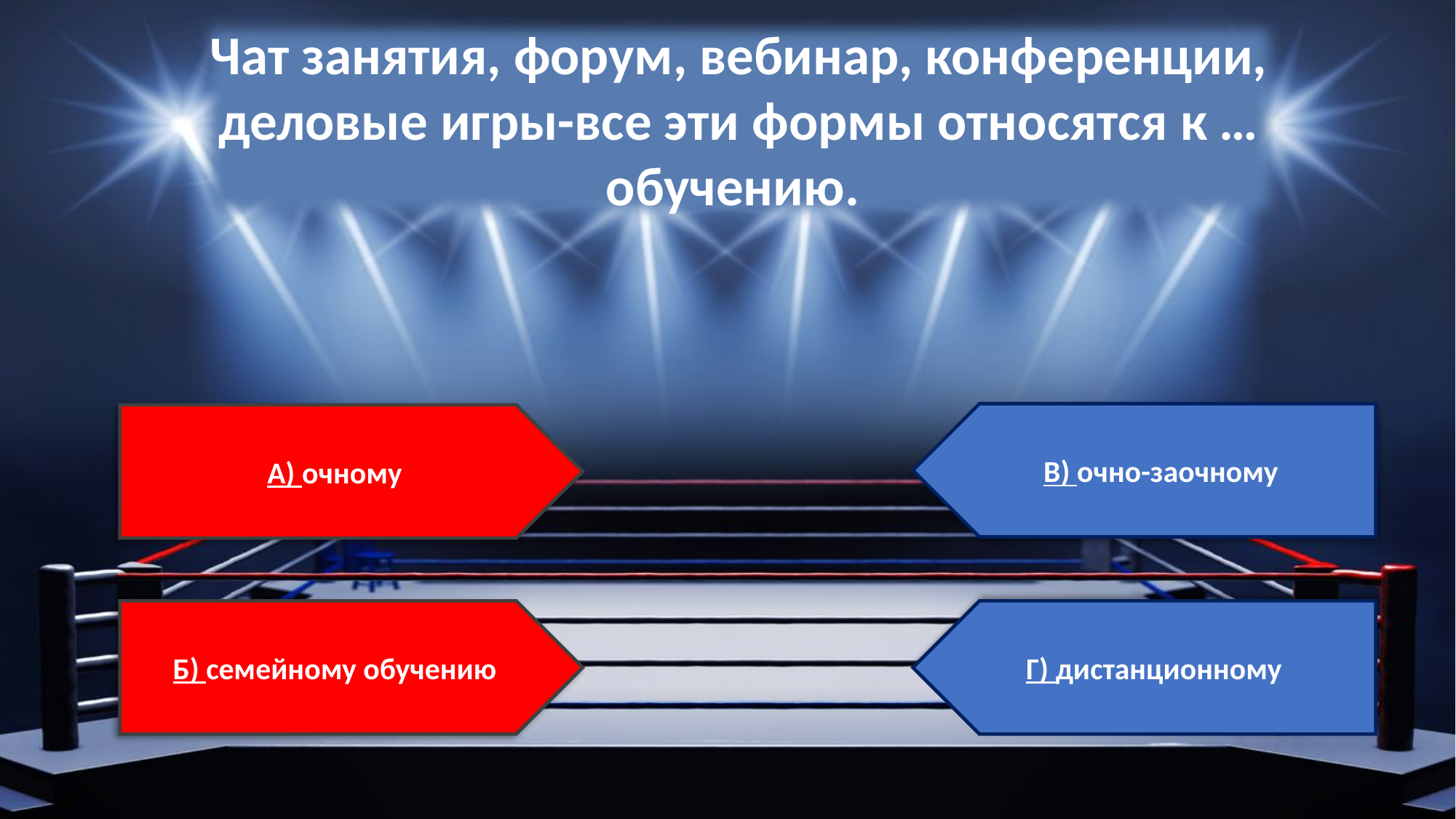

Чат занятия, форум, вебинар, конференции, деловые игры-все эти формы относятся к … обучению.
В) очно-заочному
А) очному
Б) семейному обучению
Г) дистанционному